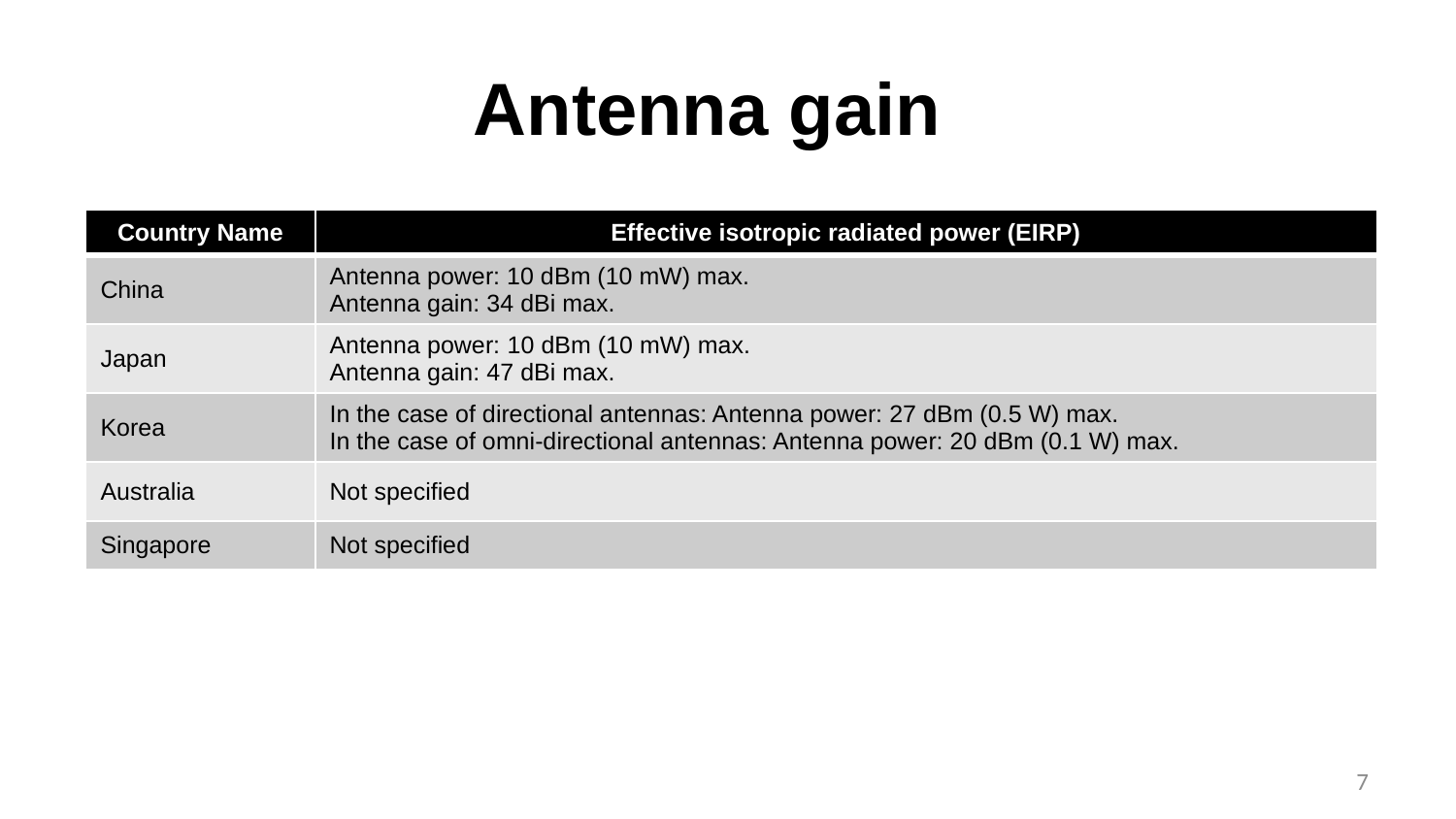

# Antenna gain
| Country Name | Effective isotropic radiated power (EIRP) |
| --- | --- |
| China | Antenna power: 10 dBm (10 mW) max. Antenna gain: 34 dBi max. |
| Japan | Antenna power: 10 dBm (10 mW) max. Antenna gain: 47 dBi max. |
| Korea | In the case of directional antennas: Antenna power: 27 dBm (0.5 W) max. In the case of omni-directional antennas: Antenna power: 20 dBm (0.1 W) max. |
| Australia | Not specified |
| Singapore | Not specified |
7